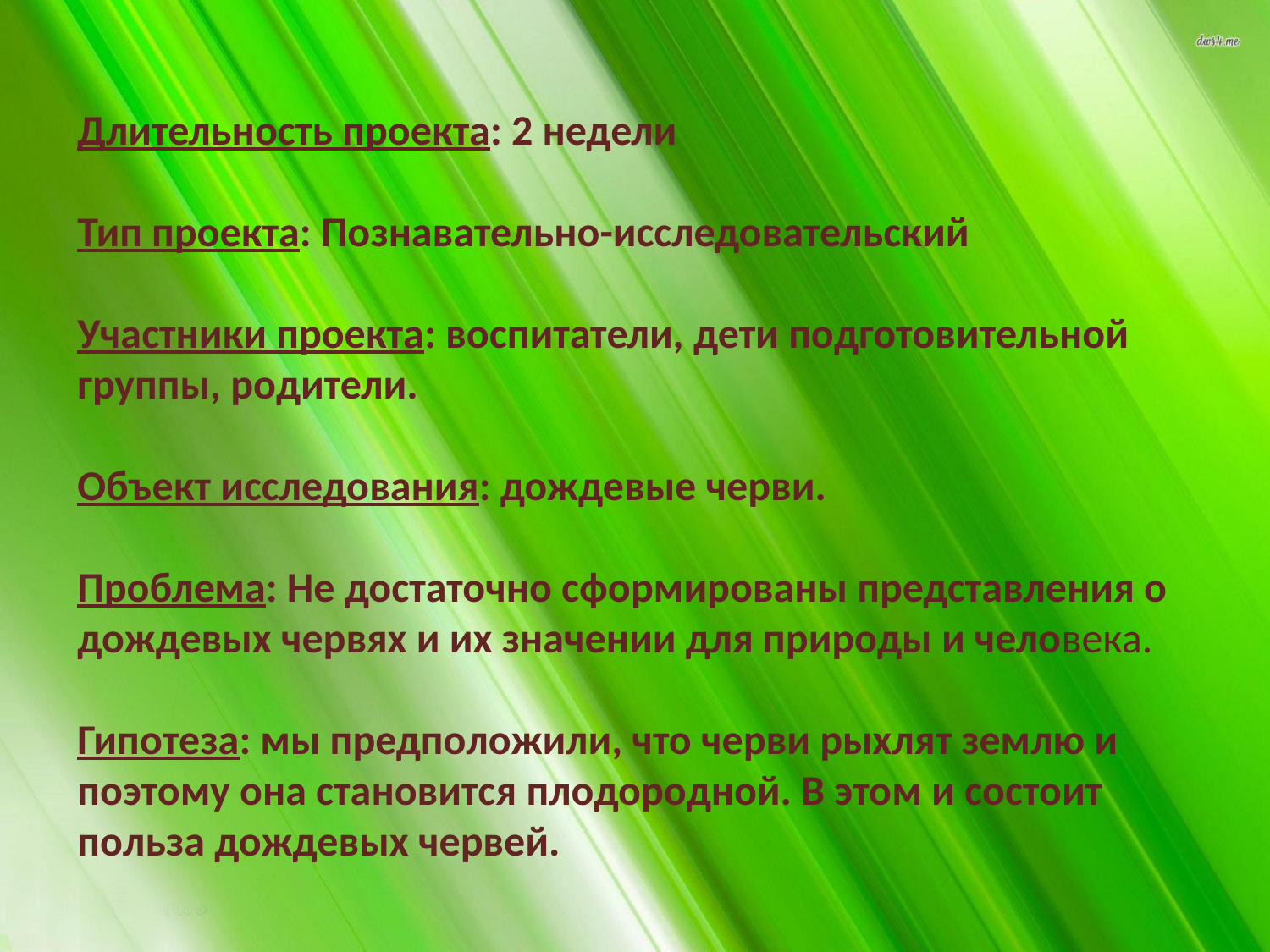

Длительность проекта: 2 недели

Тип проекта: Познавательно-исследовательский

Участники проекта: воспитатели, дети подготовительной группы, родители.

Объект исследования: дождевые черви.

Проблема: Не достаточно сформированы представления о дождевых червях и их значении для природы и человека.

Гипотеза: мы предположили, что черви рыхлят землю и поэтому она становится плодородной. В этом и состоит польза дождевых червей.